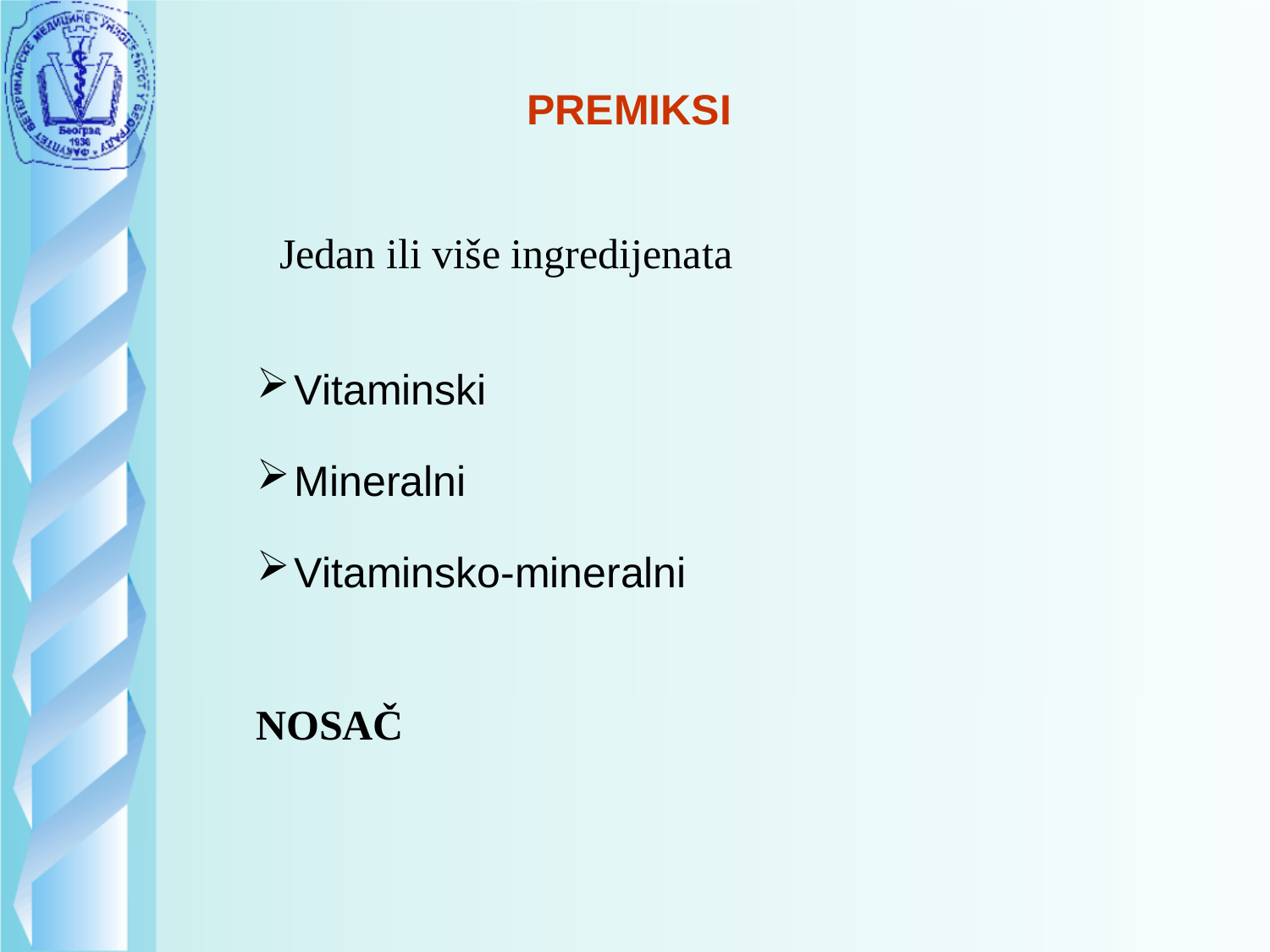

PREMIKSI
Jedan ili više ingredijenata
Vitaminski
Mineralni
Vitaminsko-mineralni
NOSAČ